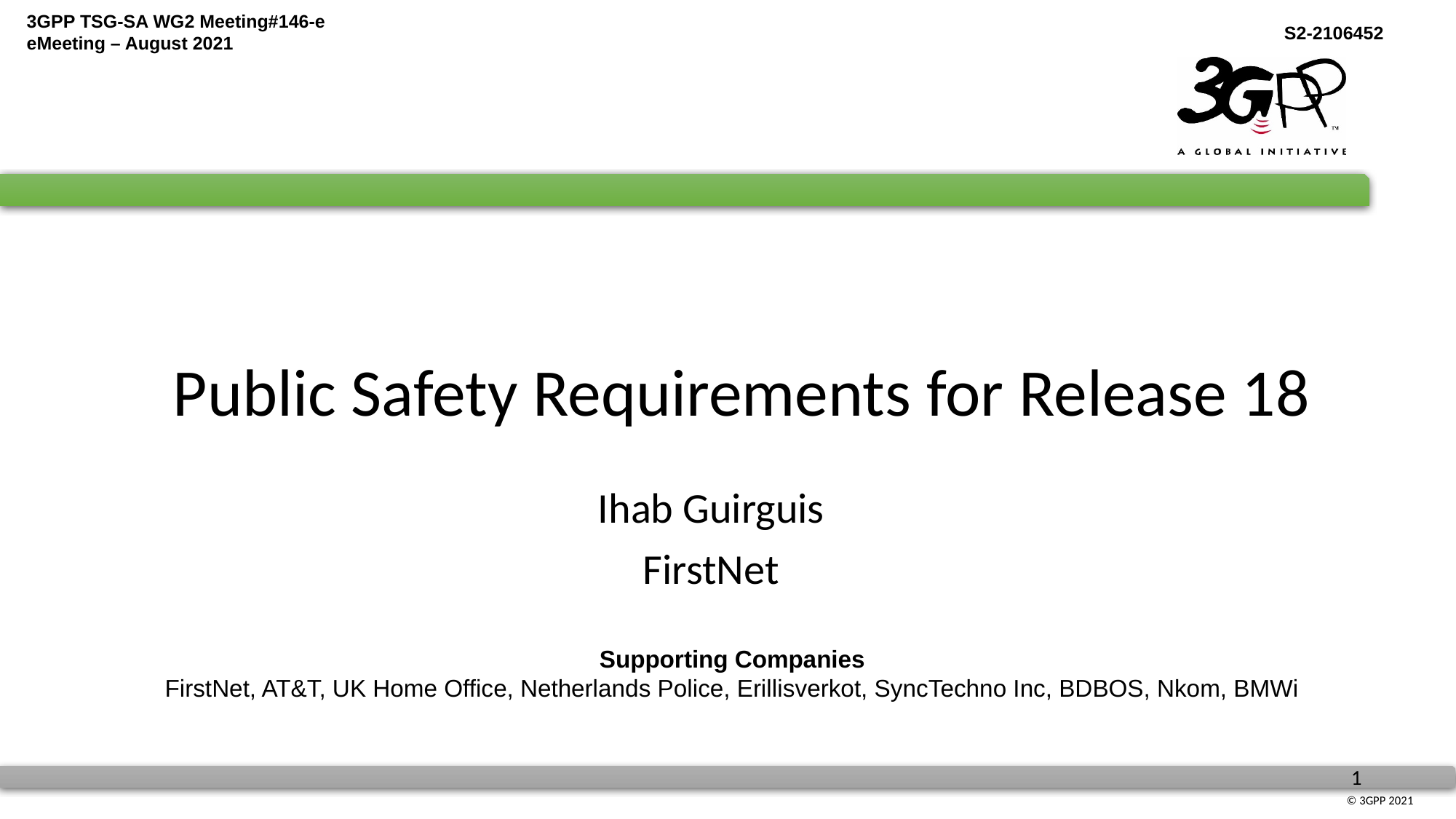

# Public Safety Requirements for Release 18
Ihab Guirguis
FirstNet

Supporting Companies
FirstNet, AT&T, UK Home Office, Netherlands Police, Erillisverkot, SyncTechno Inc, BDBOS, Nkom, BMWi